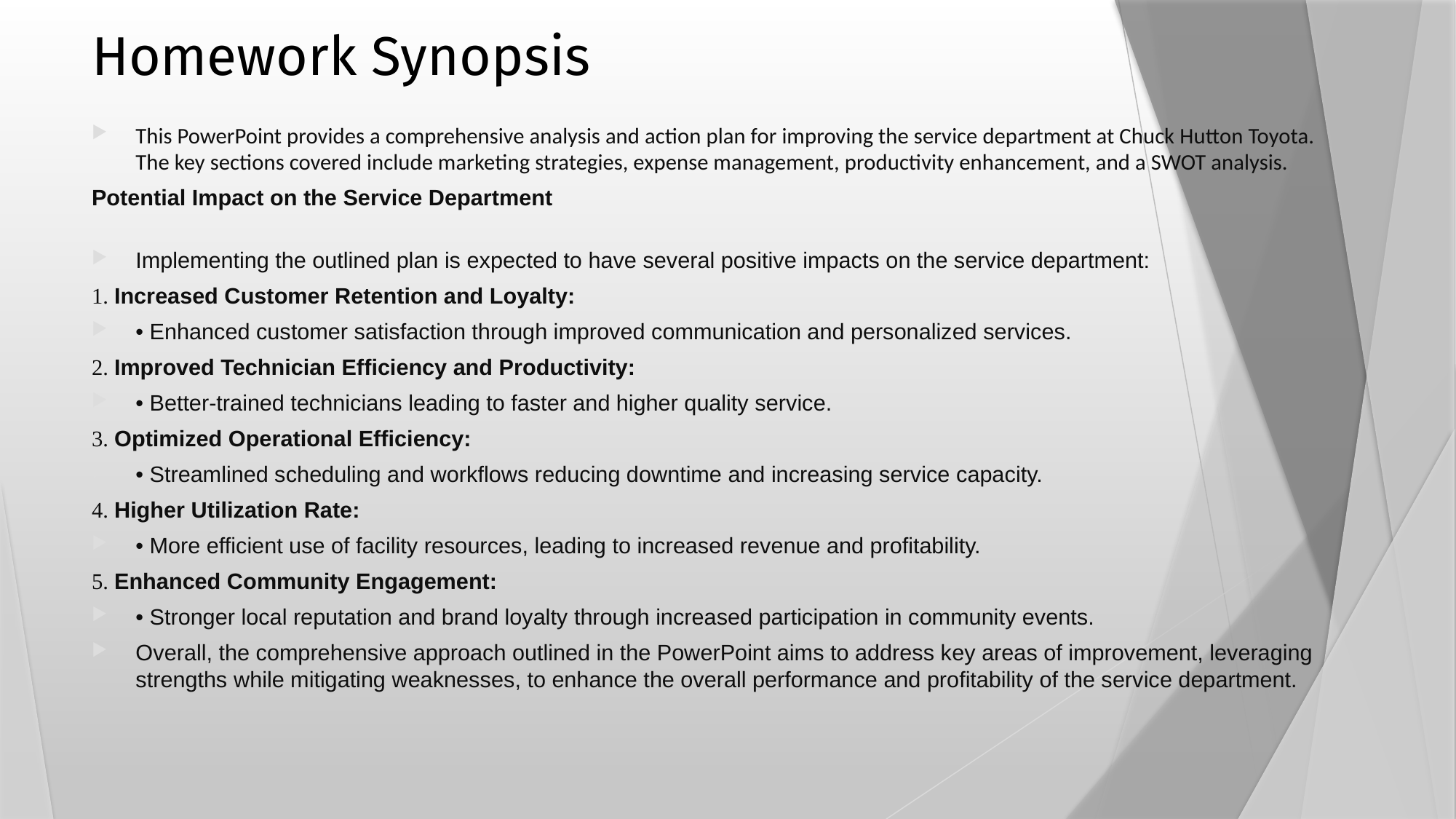

# Homework Synopsis

This PowerPoint provides a comprehensive analysis and action plan for improving the service department at Chuck Hutton Toyota. The key sections covered include marketing strategies, expense management, productivity enhancement, and a SWOT analysis.
Potential Impact on the Service Department
Implementing the outlined plan is expected to have several positive impacts on the service department:
1. Increased Customer Retention and Loyalty:
• Enhanced customer satisfaction through improved communication and personalized services.
2. Improved Technician Efficiency and Productivity:
• Better-trained technicians leading to faster and higher quality service.
3. Optimized Operational Efficiency:
• Streamlined scheduling and workflows reducing downtime and increasing service capacity.
4. Higher Utilization Rate:
• More efficient use of facility resources, leading to increased revenue and profitability.
5. Enhanced Community Engagement:
• Stronger local reputation and brand loyalty through increased participation in community events.
Overall, the comprehensive approach outlined in the PowerPoint aims to address key areas of improvement, leveraging strengths while mitigating weaknesses, to enhance the overall performance and profitability of the service department.